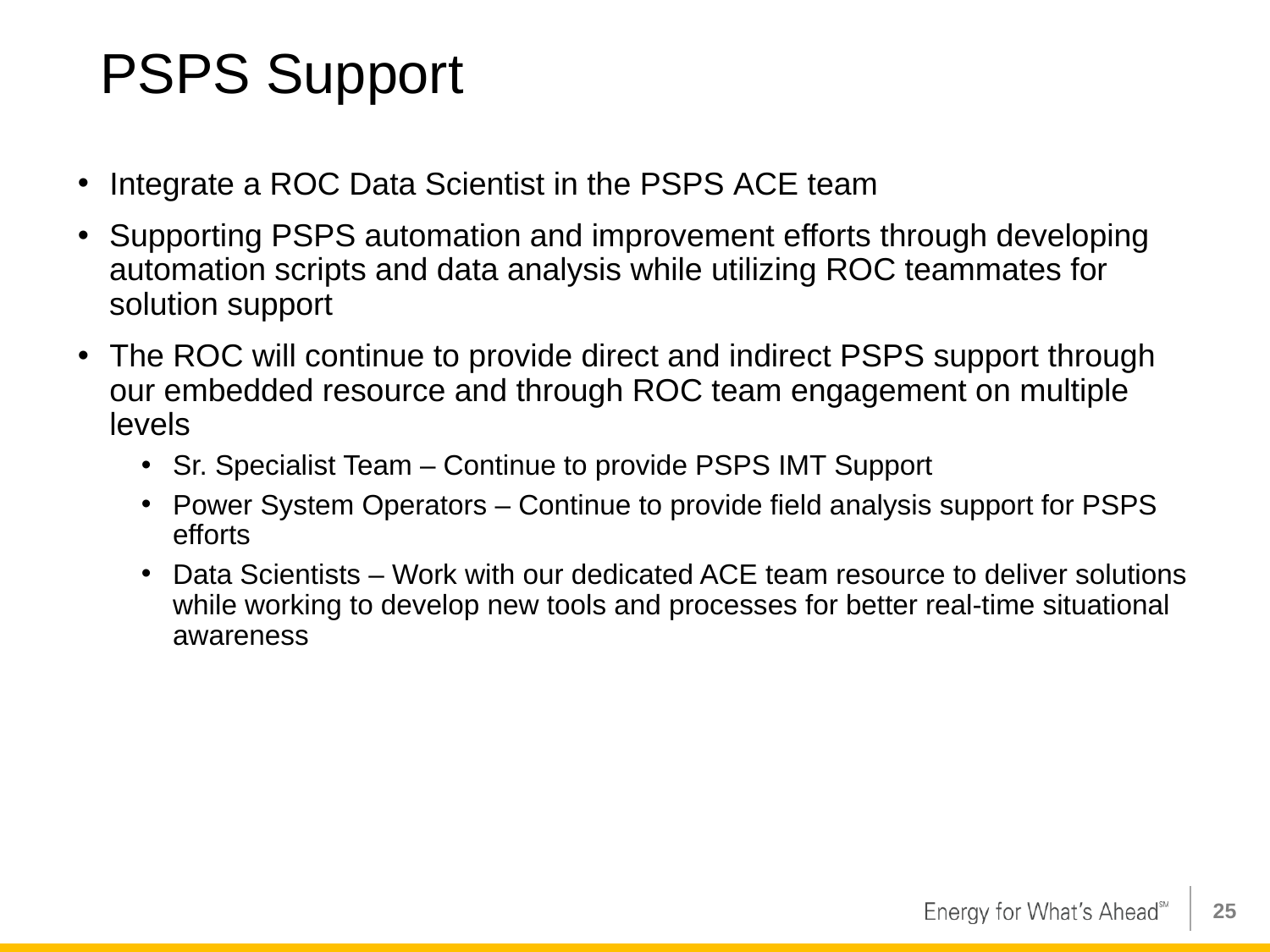

# PSPS Support
Integrate a ROC Data Scientist in the PSPS ACE team
Supporting PSPS automation and improvement efforts through developing automation scripts and data analysis while utilizing ROC teammates for solution support
The ROC will continue to provide direct and indirect PSPS support through our embedded resource and through ROC team engagement on multiple levels
Sr. Specialist Team – Continue to provide PSPS IMT Support
Power System Operators – Continue to provide field analysis support for PSPS efforts
Data Scientists – Work with our dedicated ACE team resource to deliver solutions while working to develop new tools and processes for better real-time situational awareness